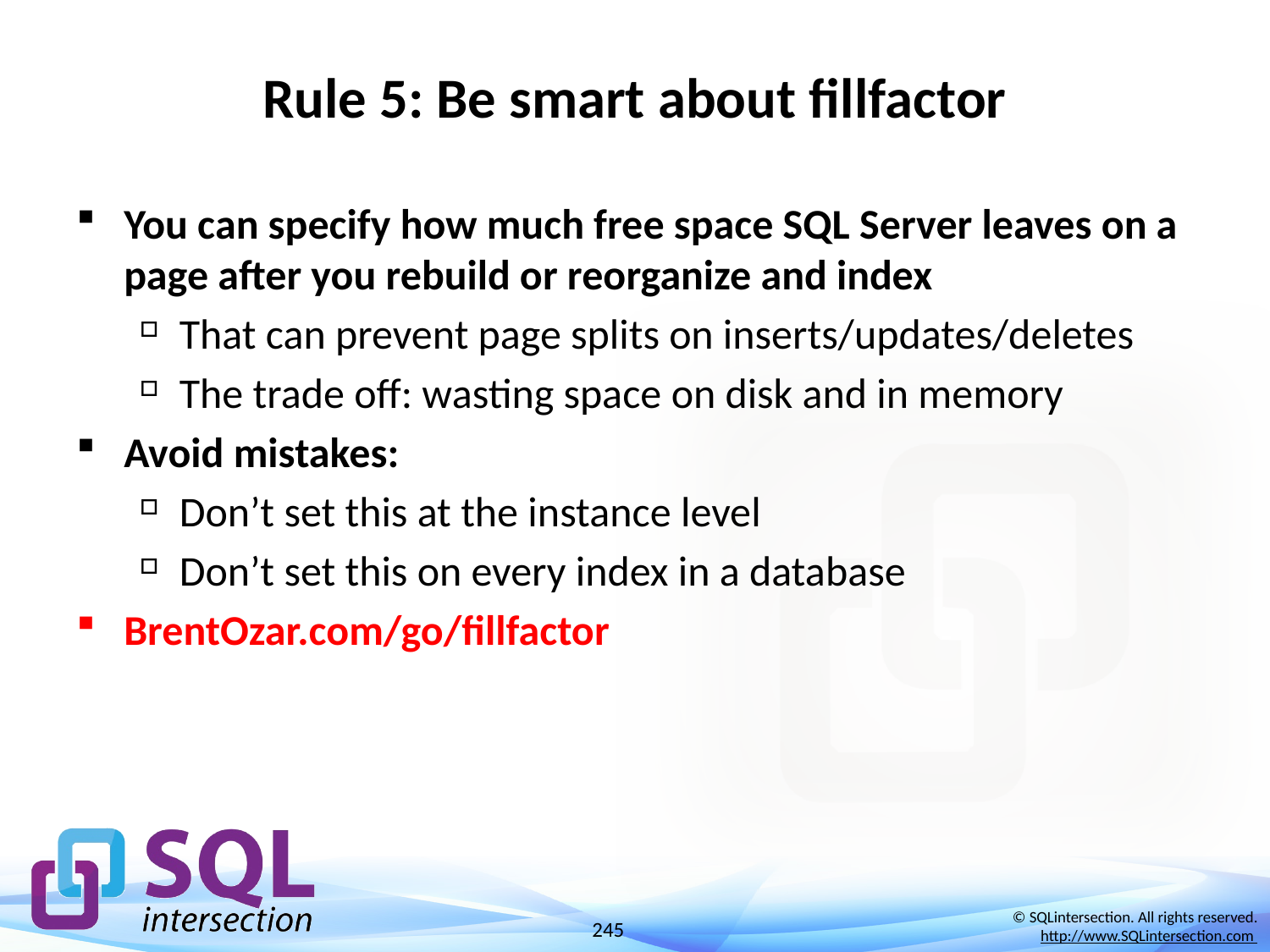

# Rule 5: Be smart about fillfactor
You can specify how much free space SQL Server leaves on a page after you rebuild or reorganize and index
That can prevent page splits on inserts/updates/deletes
The trade off: wasting space on disk and in memory
Avoid mistakes:
Don’t set this at the instance level
Don’t set this on every index in a database
BrentOzar.com/go/fillfactor